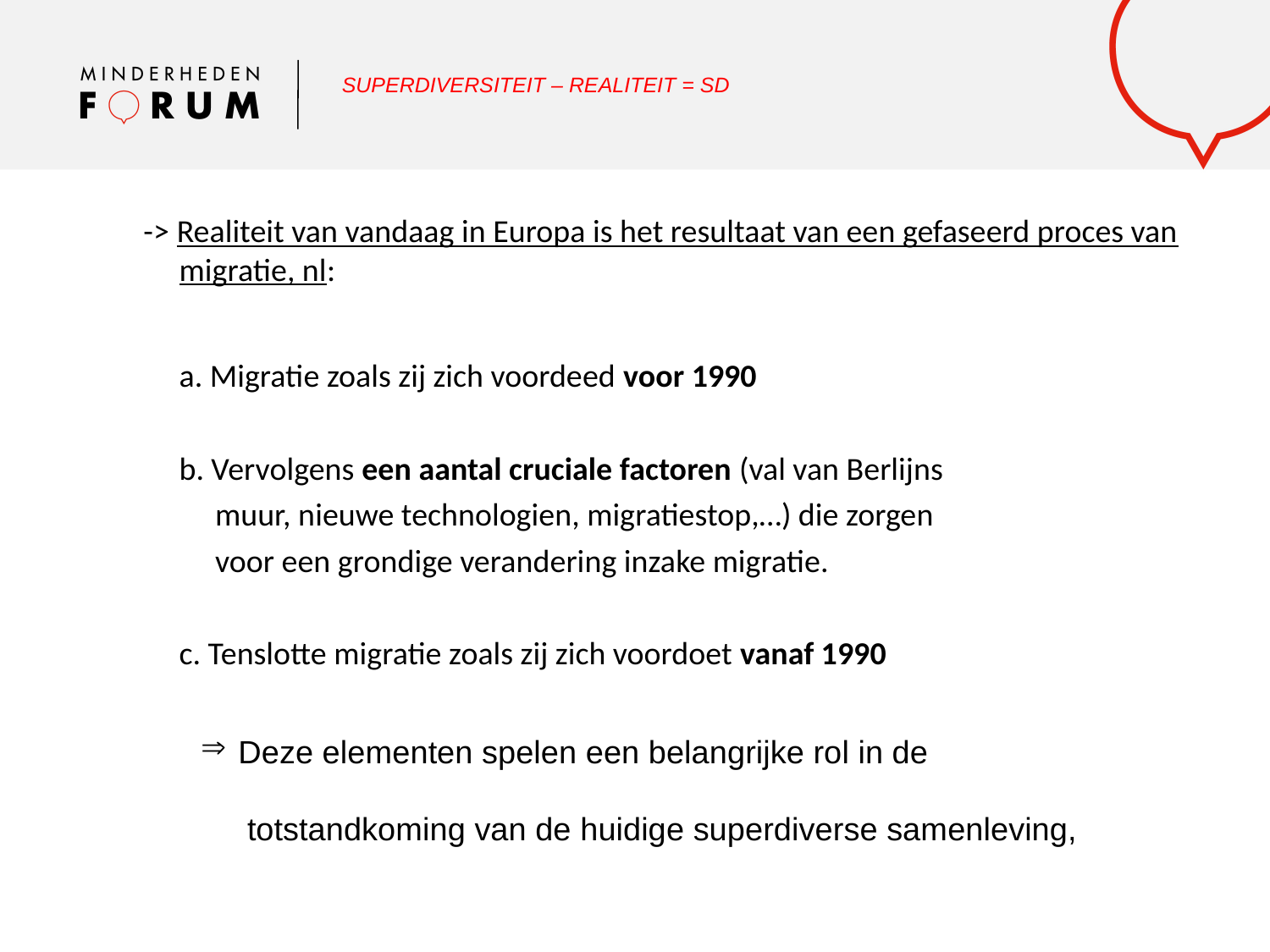

SUPERDIVERSITEIT – REALITEIT = SD

### Chart

| Category |
|---|
-> Realiteit van vandaag in Europa is het resultaat van een gefaseerd proces van migratie, nl:
a. Migratie zoals zij zich voordeed voor 1990
b. Vervolgens een aantal cruciale factoren (val van Berlijns
     muur, nieuwe technologien, migratiestop,…) die zorgen
     voor een grondige verandering inzake migratie.
c. Tenslotte migratie zoals zij zich voordoet vanaf 1990
 Deze elementen spelen een belangrijke rol in de
  totstandkoming van de huidige superdiverse samenleving,